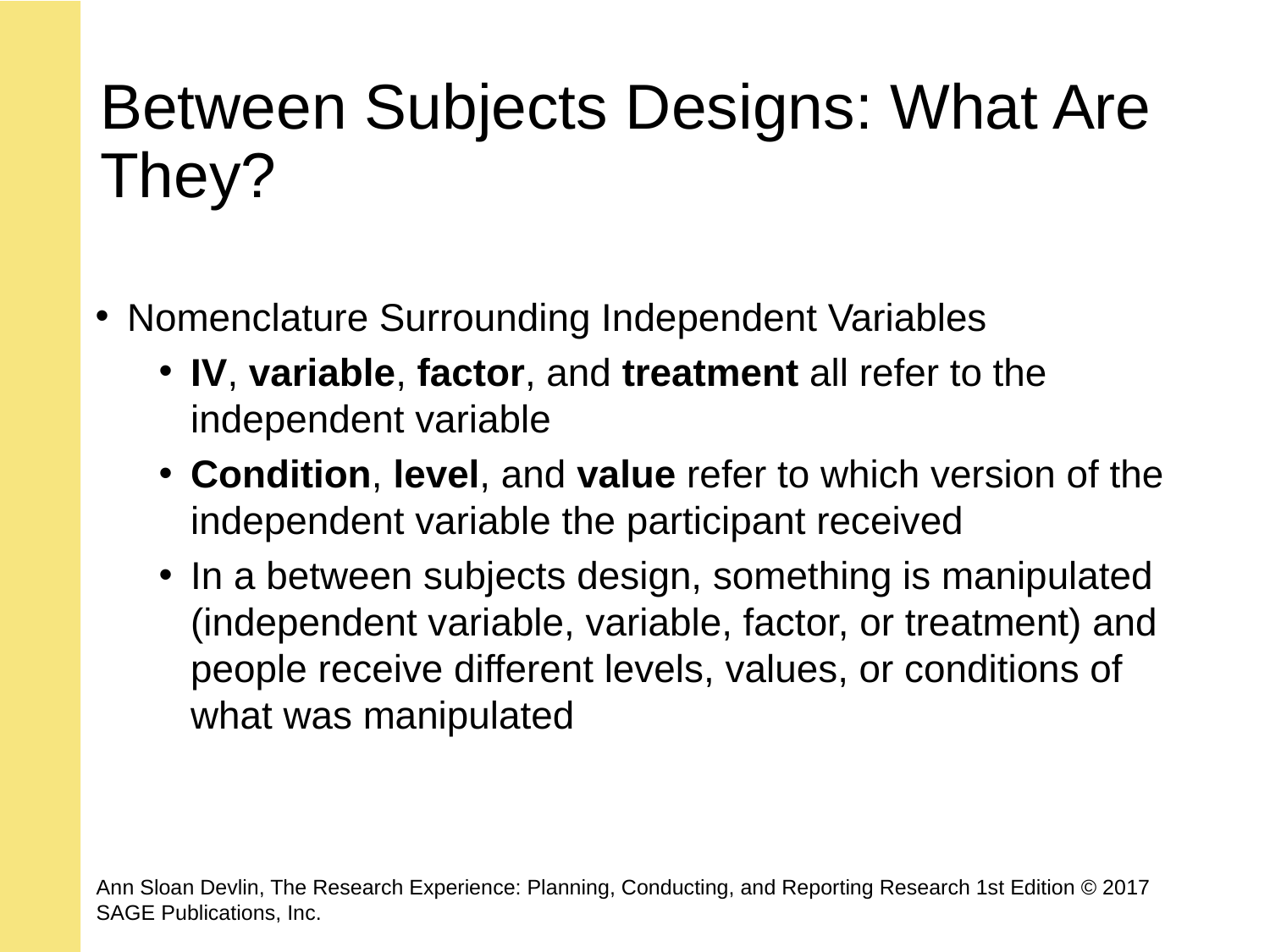

# Between Subjects Designs: What Are They?
Nomenclature Surrounding Independent Variables
IV, variable, factor, and treatment all refer to the independent variable
Condition, level, and value refer to which version of the independent variable the participant received
In a between subjects design, something is manipulated (independent variable, variable, factor, or treatment) and people receive different levels, values, or conditions of what was manipulated